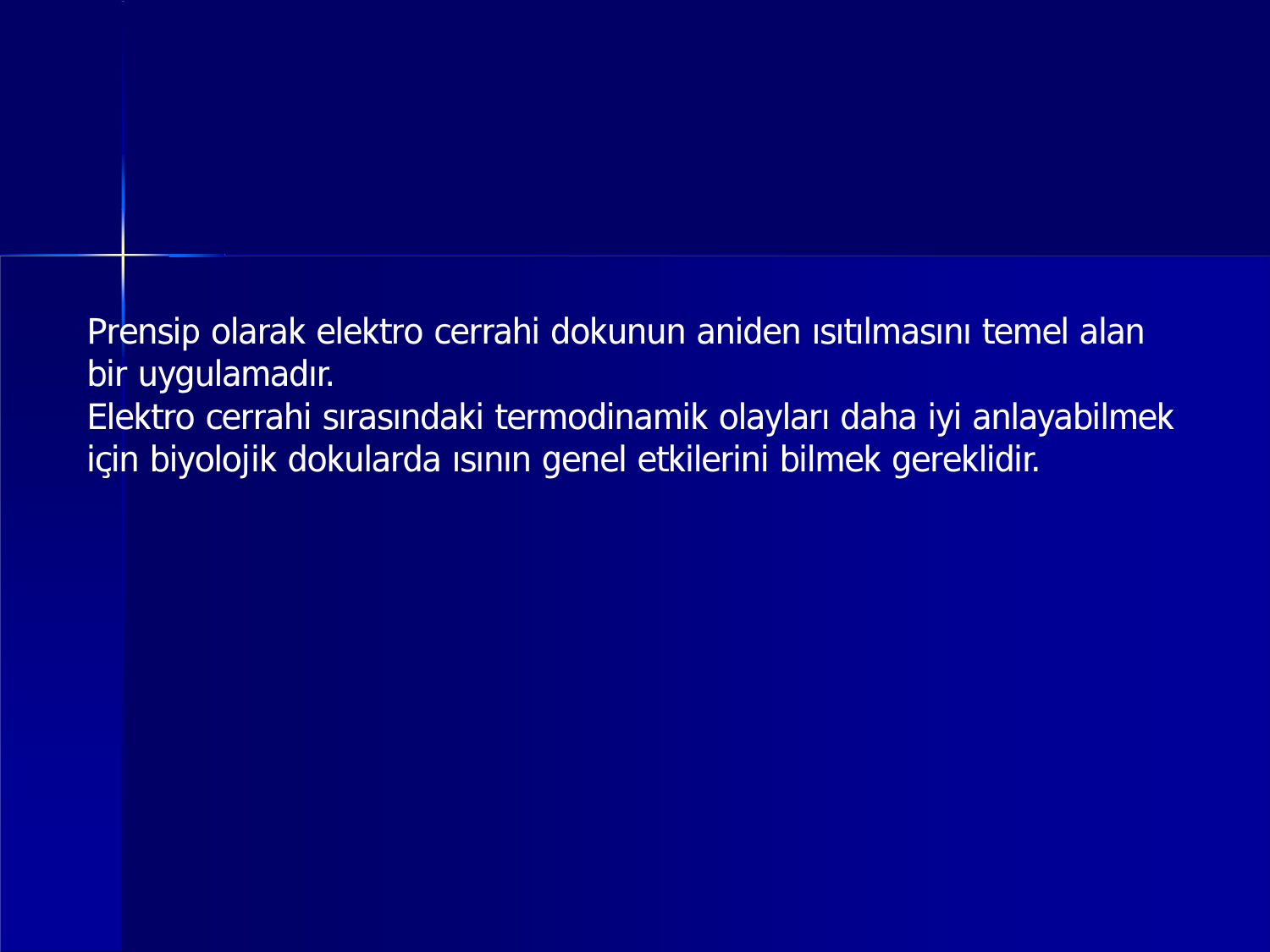

Prensip olarak elektro cerrahi dokunun aniden ısıtılmasını temel alan bir uygulamadır.
Elektro cerrahi sırasındaki termodinamik olayları daha iyi anlayabilmek için biyolojik dokularda ısının genel etkilerini bilmek gereklidir.